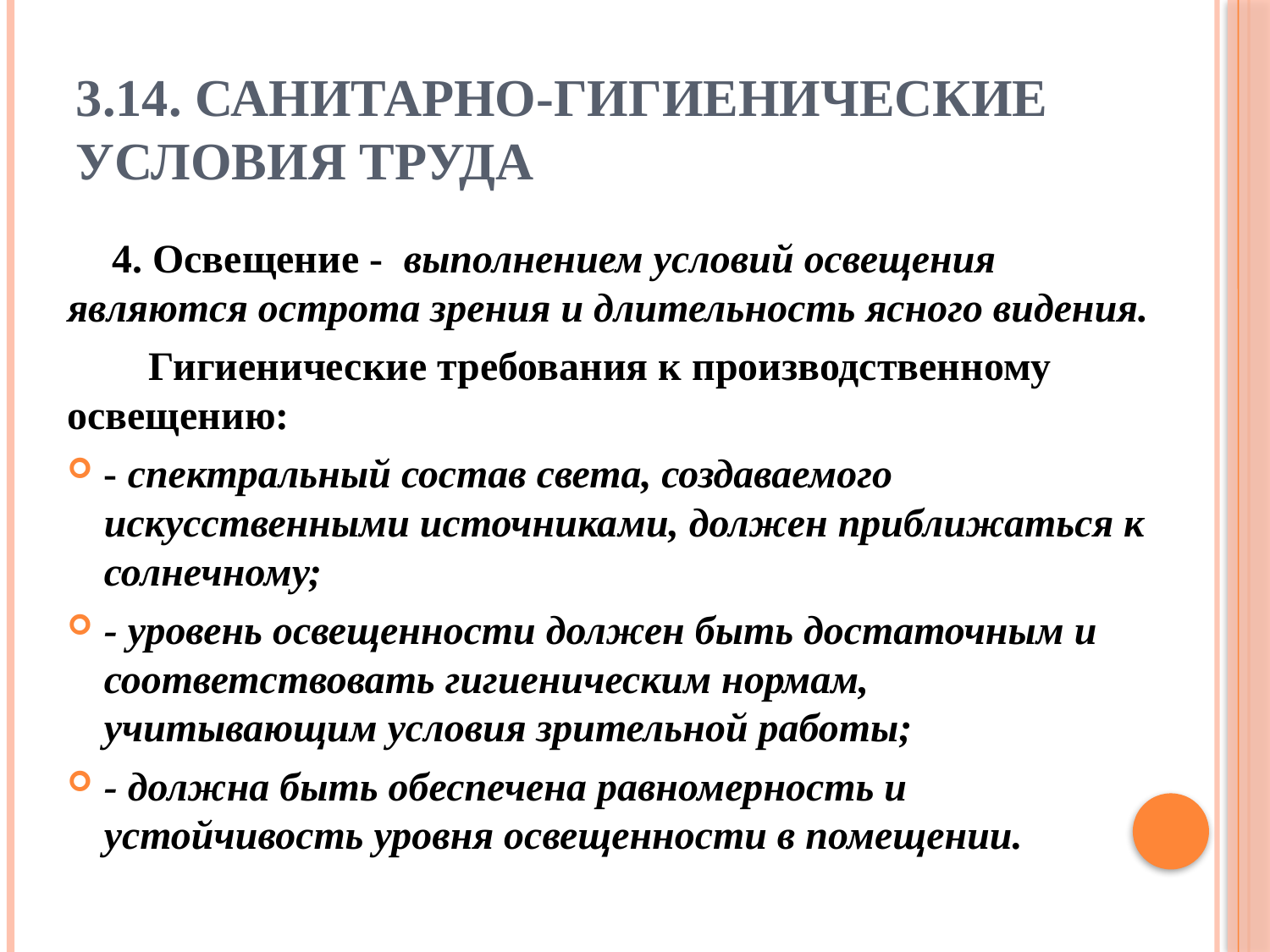

# 3.14. Санитарно-гигиенические условия труда
    4. Освещение -  выполнением условий освещения являются острота зрения и длительность ясного видения.
        Гигиенические требования к производственному освещению:
- спектральный состав света, создаваемого искусственными источника­ми, должен приближаться к солнечному;
- уровень освещенности должен быть достаточным и соответствовать гигиеническим нормам, учитывающим условия зрительной работы;
- должна быть обеспечена равномерность и устойчивость уровня освещенности в помещении.